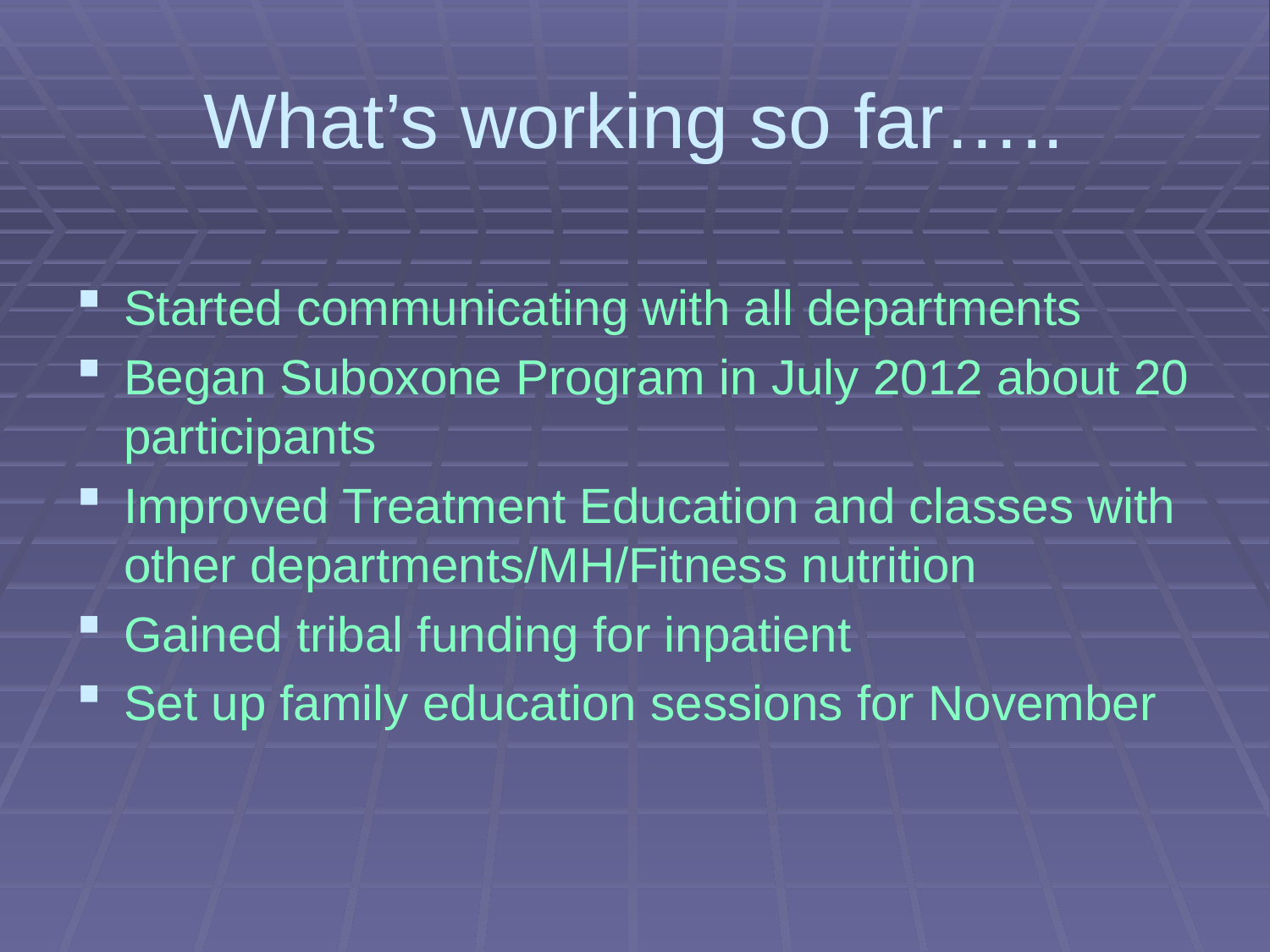

# What’s working so far…..

Started communicating with all departments
Began Suboxone Program in July 2012 about 20 participants
Improved Treatment Education and classes with other departments/MH/Fitness nutrition
Gained tribal funding for inpatient
Set up family education sessions for November